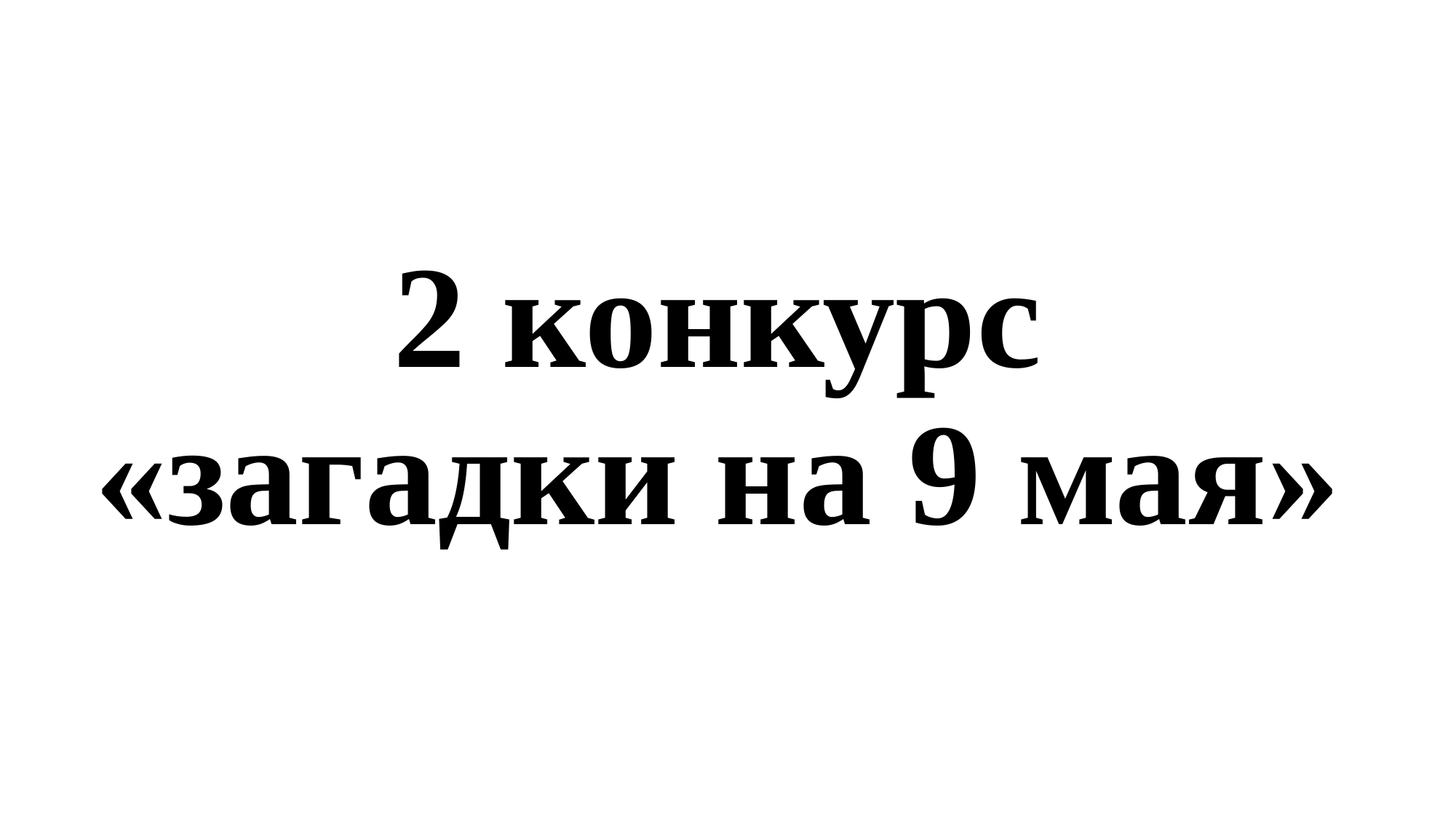

# 2 конкурс «загадки на 9 мая»